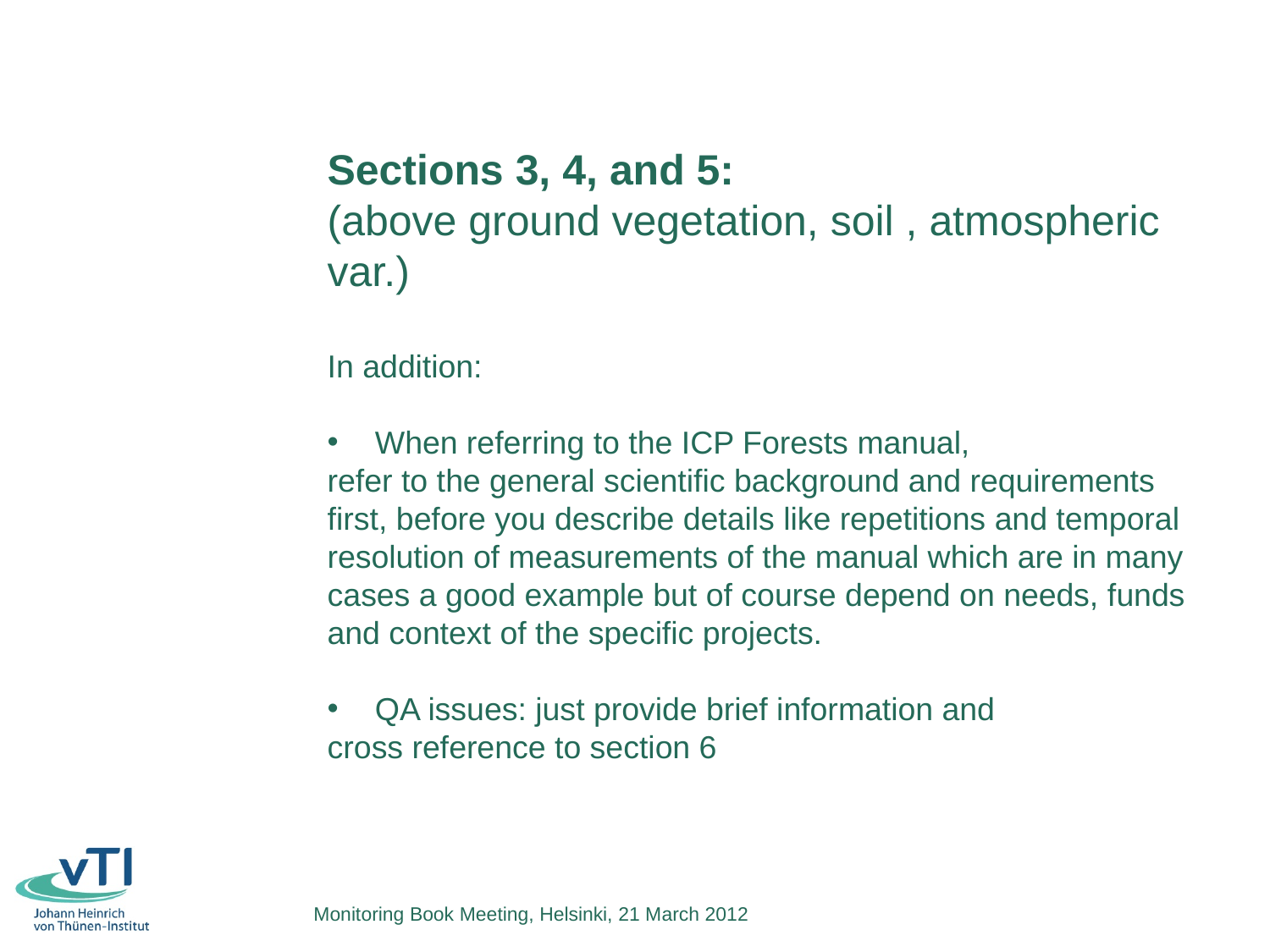

Sections 3, 4, and 5:
(above ground vegetation, soil , atmospheric var.)

In addition:

When referring to the ICP Forests manual,
refer to the general scientific background and requirements first, before you describe details like repetitions and temporal resolution of measurements of the manual which are in many cases a good example but of course depend on needs, funds and context of the specific projects.

QA issues: just provide brief information and
cross reference to section 6